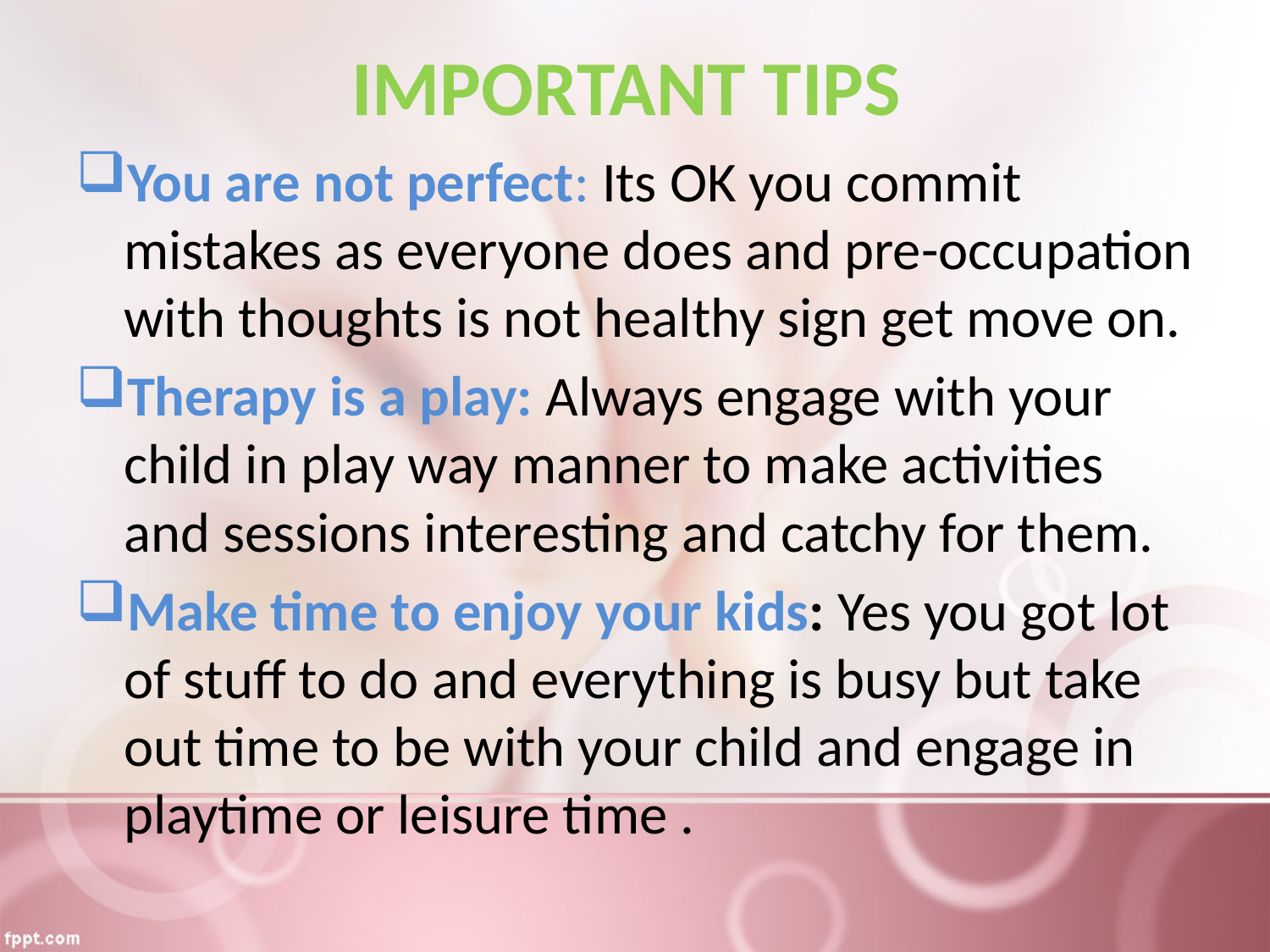

# IMPORTANT TIPS
You are not perfect: Its OK you commit mistakes as everyone does and pre-occupation with thoughts is not healthy sign get move on.
Therapy is a play: Always engage with your child in play way manner to make activities and sessions interesting and catchy for them.
Make time to enjoy your kids: Yes you got lot of stuff to do and everything is busy but take out time to be with your child and engage in playtime or leisure time .